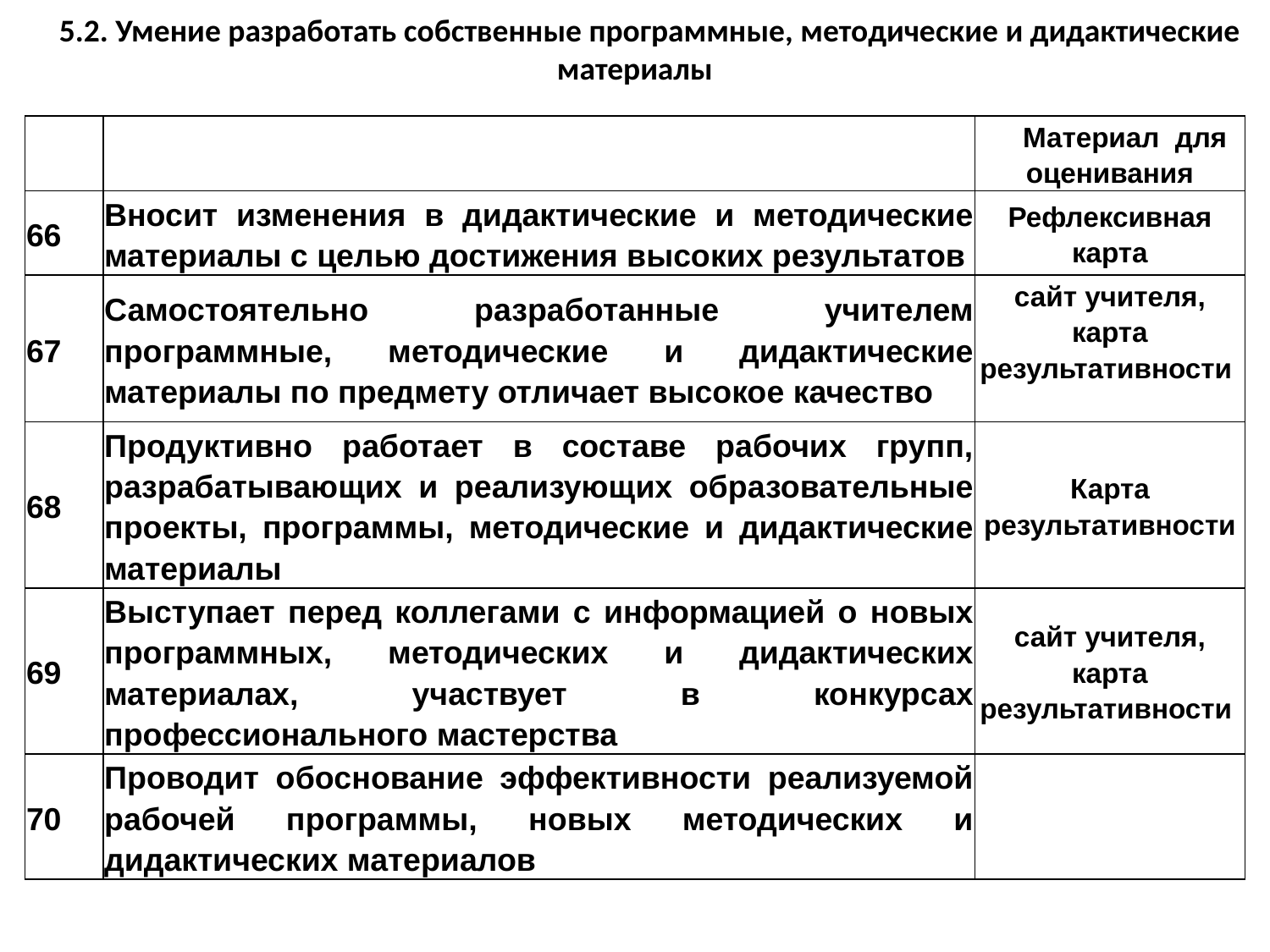

5.2. Умение разработать собственные программные, методические и дидактические материалы
|  |  | Материал для оценивания |
| --- | --- | --- |
| 66 | Вносит изменения в дидактические и методические материалы с целью достижения высоких результатов | Рефлексивная карта |
| 67 | Самостоятельно разработанные учителем программные, методические и дидактические материалы по предмету отличает высокое качество | сайт учителя, карта результативности |
| 68 | Продуктивно работает в составе рабочих групп, разрабатывающих и реализующих образовательные проекты, программы, методические и дидактические материалы | Карта результативности |
| 69 | Выступает перед коллегами с информацией о новых программных, методических и дидактических материалах, участвует в конкурсах профессионального мастерства | сайт учителя, карта результативности |
| 70 | Проводит обоснование эффективности реализуемой рабочей программы, новых методических и дидактических материалов |  |